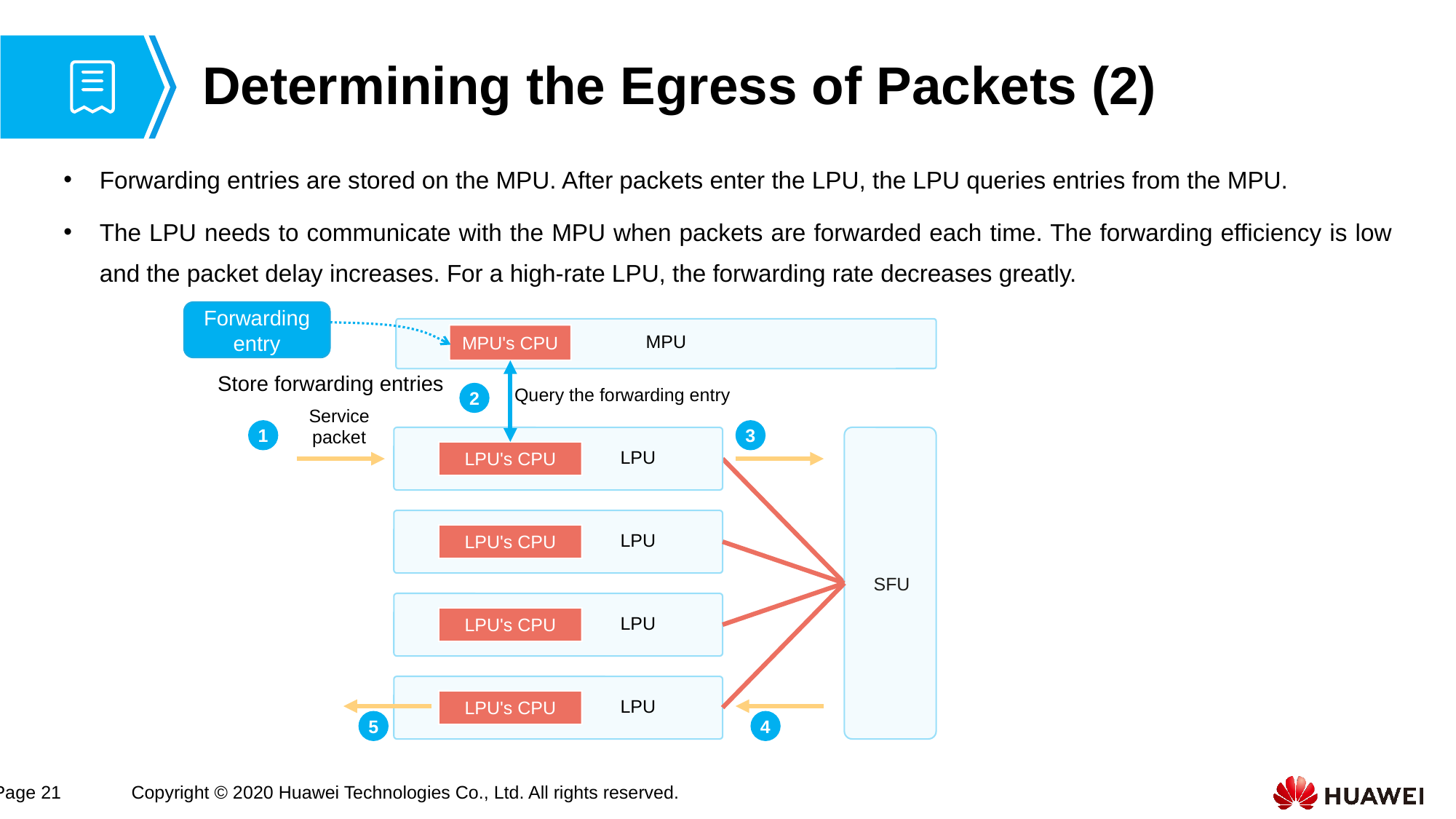

# Determining the Egress of Packets (2)
Forwarding entries are stored on the MPU. After packets enter the LPU, the LPU queries entries from the MPU.
The LPU needs to communicate with the MPU when packets are forwarded each time. The forwarding efficiency is low and the packet delay increases. For a high-rate LPU, the forwarding rate decreases greatly.

Forwarding entry

MPU's CPU
MPU
Store forwarding entries
Query the forwarding entry
2
Service packet
1
3

SFU
LPU
LPU's CPU

LPU
LPU's CPU

LPU
LPU's CPU

LPU
LPU's CPU
5
4